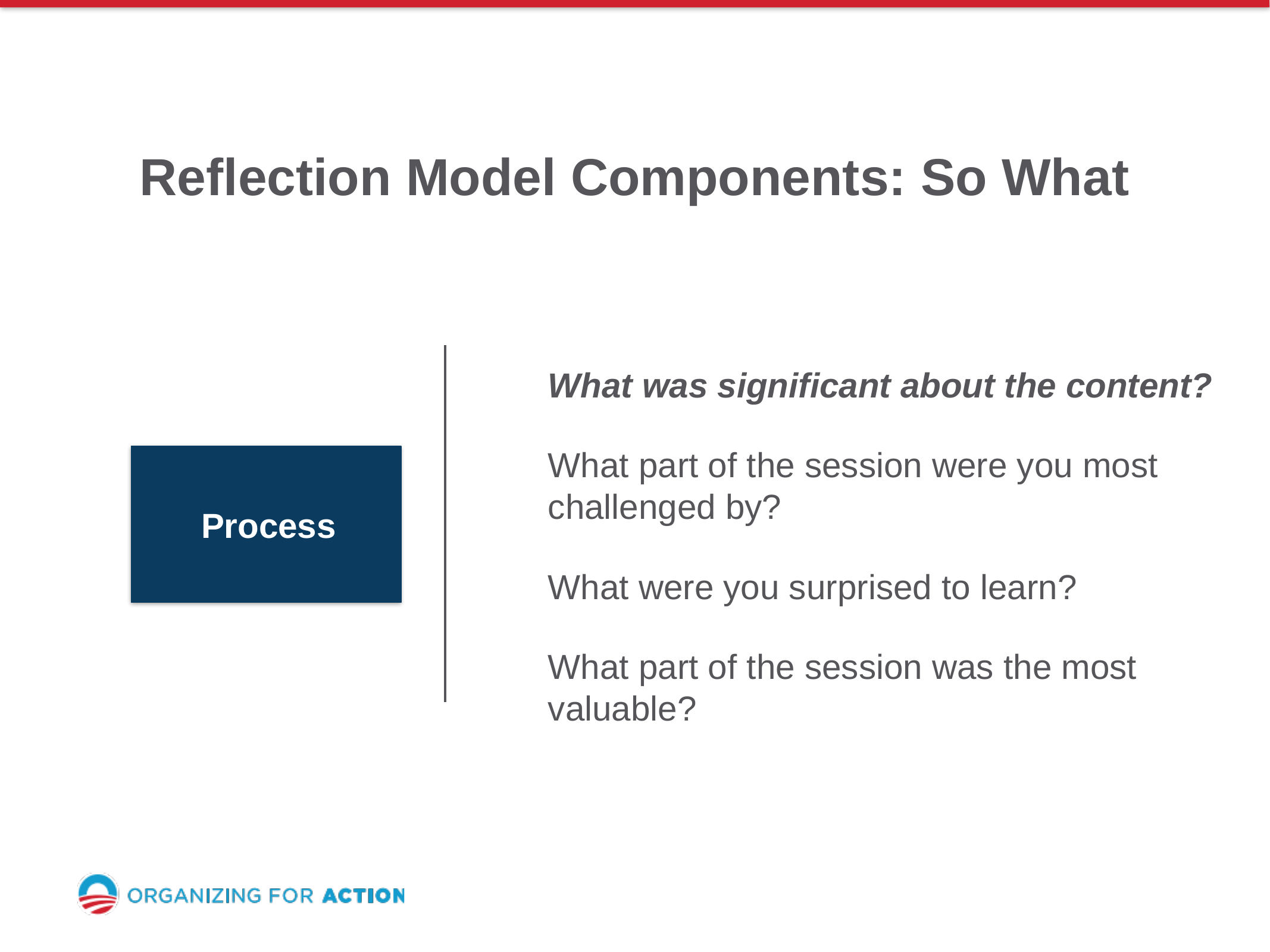

# Reflection Model Components: So What
What was significant about the content?
What part of the session were you most challenged by?
Process
What were you surprised to learn?
What part of the session was the most valuable?